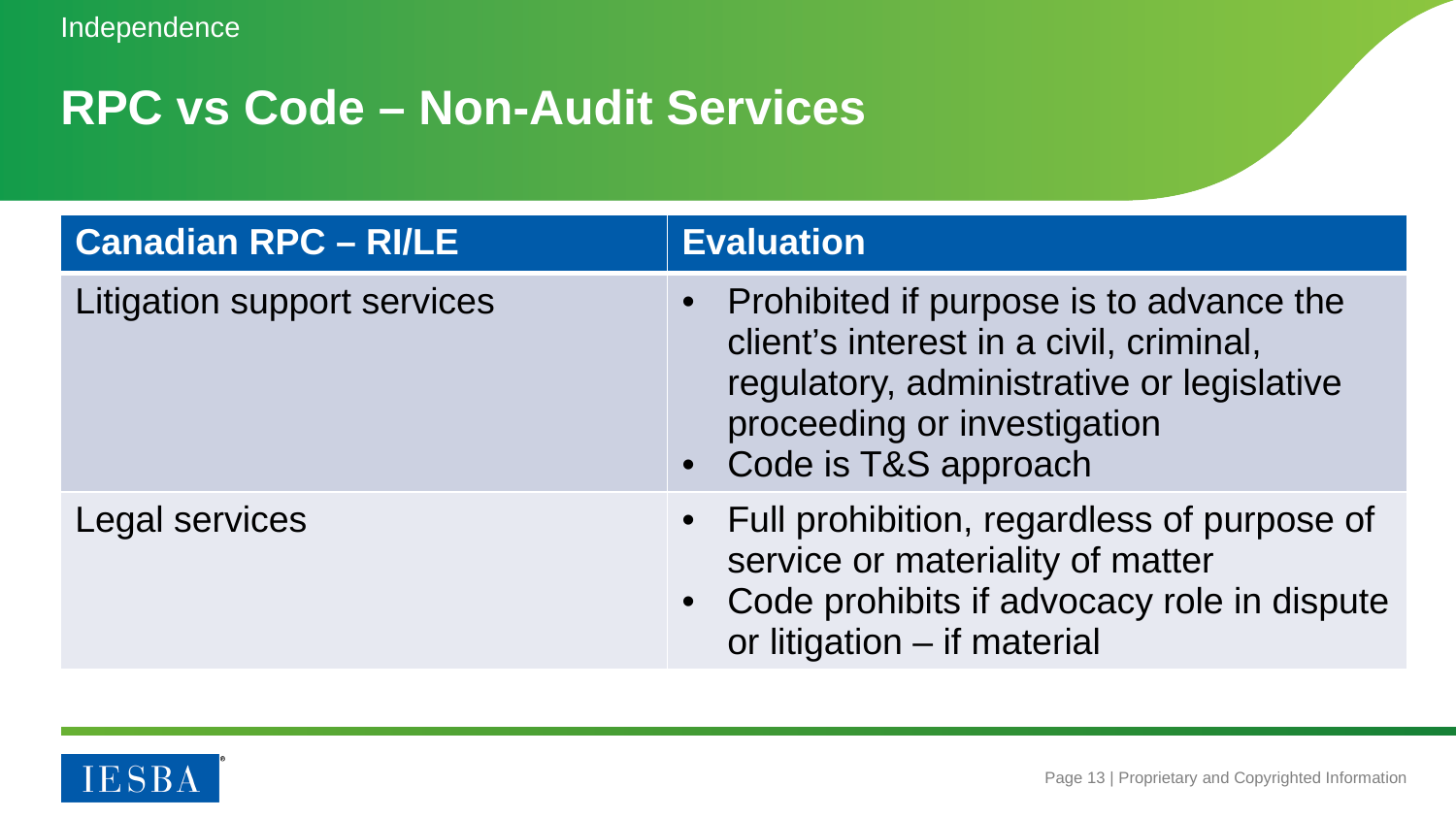

Independence
# RPC vs Code – Non-Audit Services
| Canadian RPC – RI/LE | Evaluation |
| --- | --- |
| Litigation support services | Prohibited if purpose is to advance the client’s interest in a civil, criminal, regulatory, administrative or legislative proceeding or investigation Code is T&S approach |
| Legal services | Full prohibition, regardless of purpose of service or materiality of matter Code prohibits if advocacy role in dispute or litigation – if material |